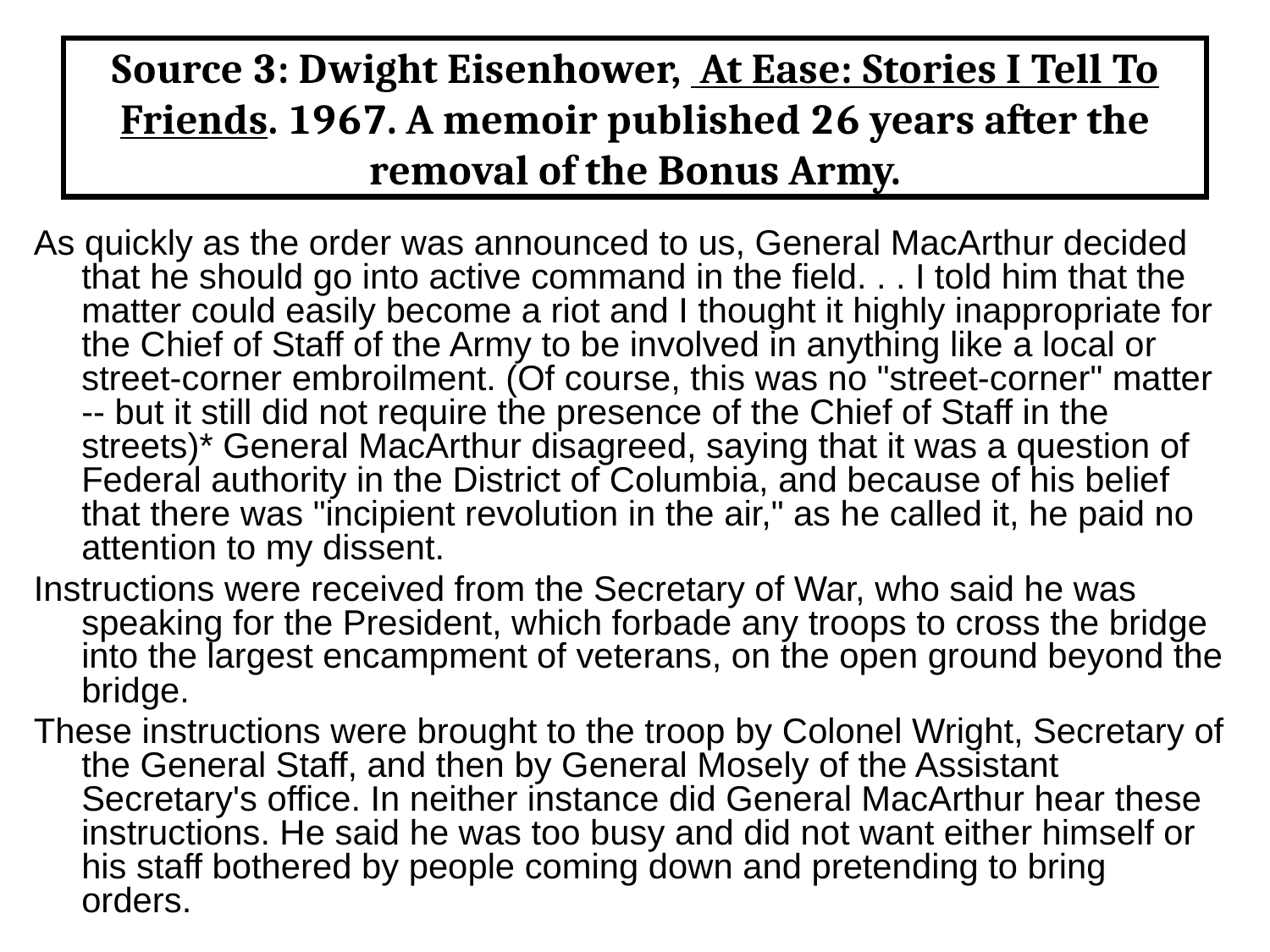

# Source 3: Dwight Eisenhower,  At Ease: Stories I Tell To Friends. 1967. A memoir published 26 years after the removal of the Bonus Army.
As quickly as the order was announced to us, General MacArthur decided that he should go into active command in the field. . . I told him that the matter could easily become a riot and I thought it highly inappropriate for the Chief of Staff of the Army to be involved in anything like a local or street-corner embroilment. (Of course, this was no "street-corner" matter -- but it still did not require the presence of the Chief of Staff in the streets)* General MacArthur disagreed, saying that it was a question of Federal authority in the District of Columbia, and because of his belief that there was "incipient revolution in the air," as he called it, he paid no attention to my dissent.
Instructions were received from the Secretary of War, who said he was speaking for the President, which forbade any troops to cross the bridge into the largest encampment of veterans, on the open ground beyond the bridge.
These instructions were brought to the troop by Colonel Wright, Secretary of the General Staff, and then by General Mosely of the Assistant Secretary's office. In neither instance did General MacArthur hear these instructions. He said he was too busy and did not want either himself or his staff bothered by people coming down and pretending to bring orders.